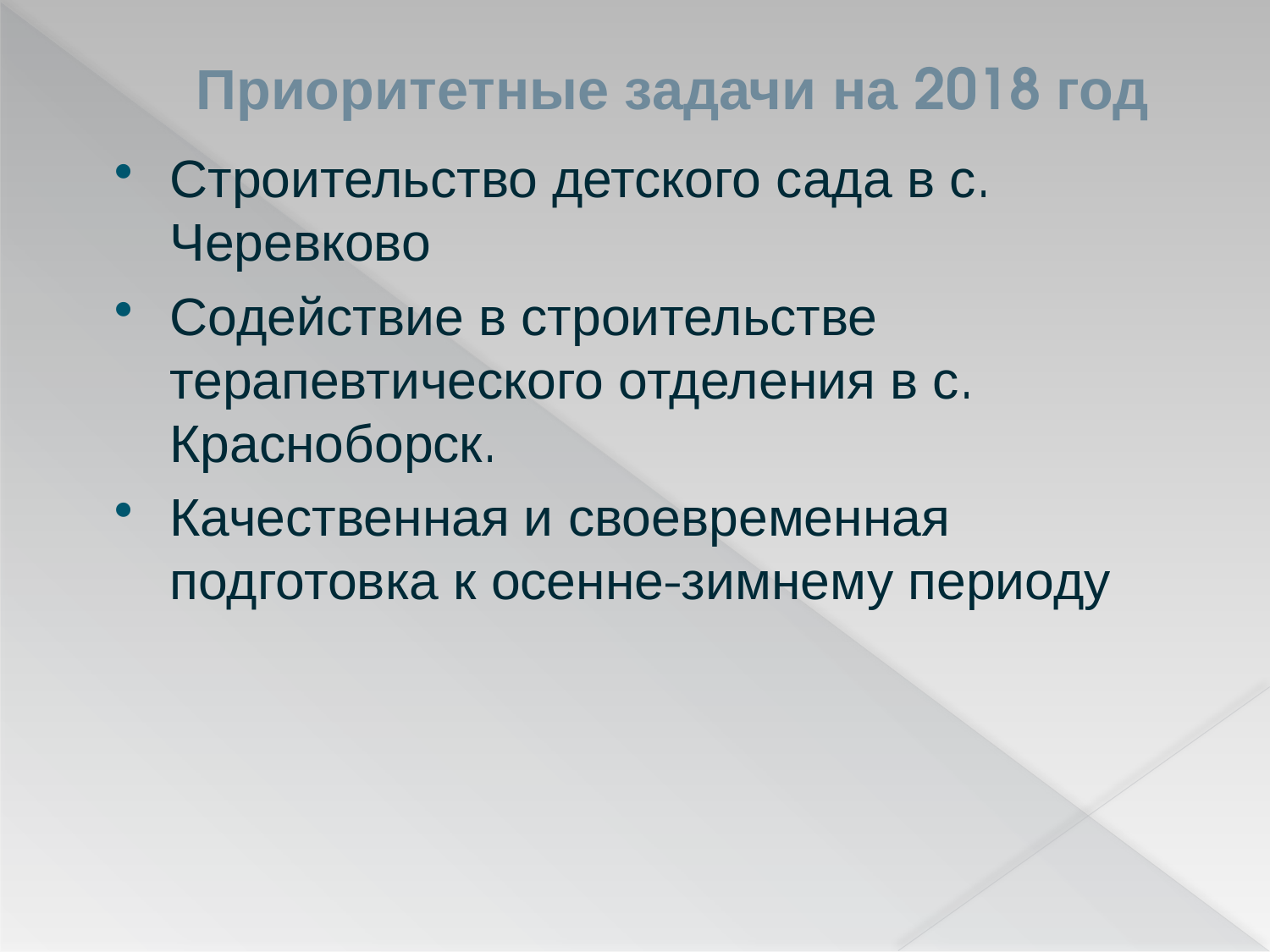

# Приоритетные задачи на 2018 год
Строительство детского сада в с. Черевково
Содействие в строительстве терапевтического отделения в с. Красноборск.
Качественная и своевременная подготовка к осенне-зимнему периоду